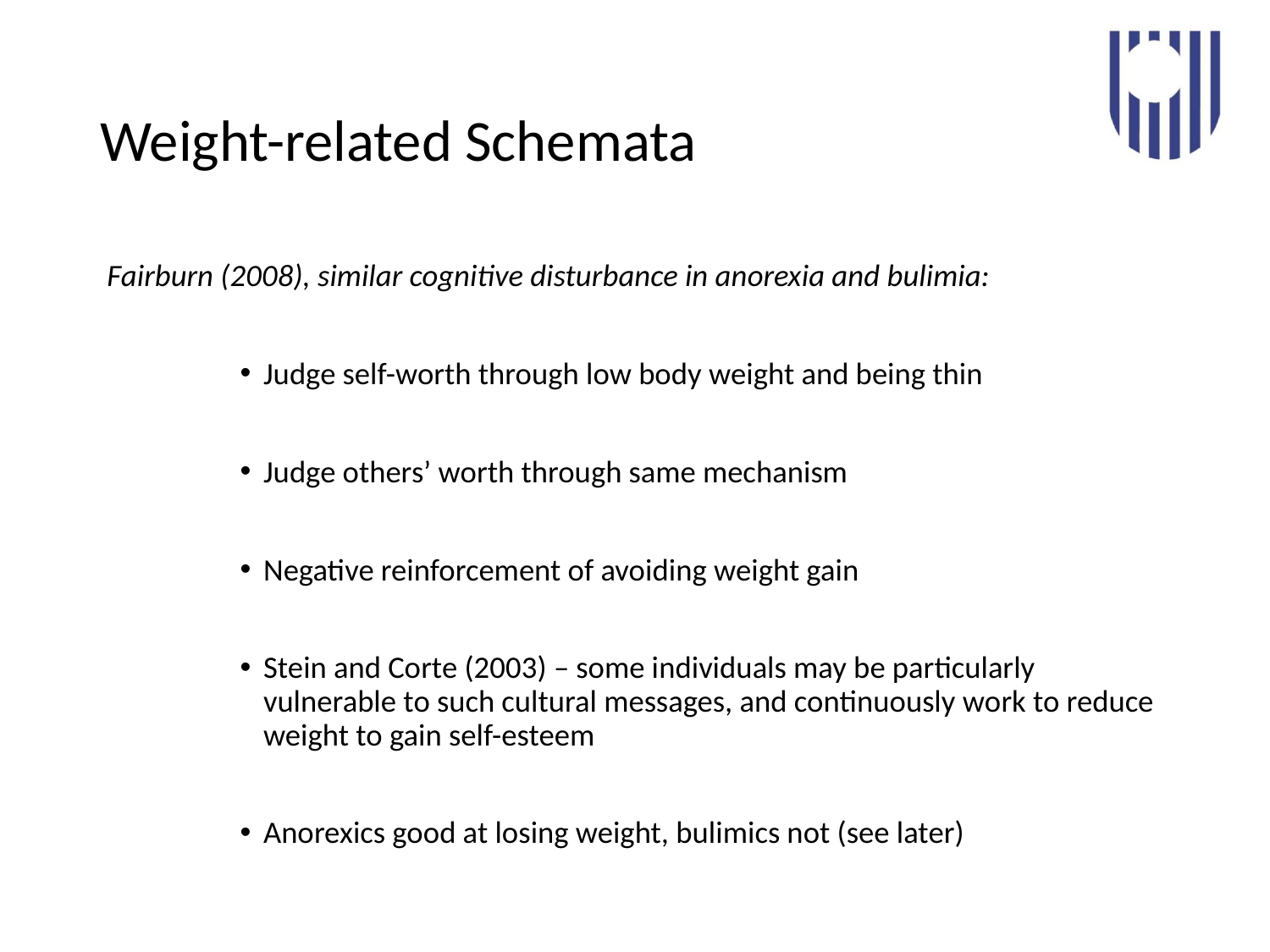

# Weight-related Schemata
Fairburn (2008), similar cognitive disturbance in anorexia and bulimia:

Judge self-worth through low body weight and being thin

Judge others’ worth through same mechanism

Negative reinforcement of avoiding weight gain

Stein and Corte (2003) – some individuals may be particularly vulnerable to such cultural messages, and continuously work to reduce weight to gain self-esteem

Anorexics good at losing weight, bulimics not (see later)